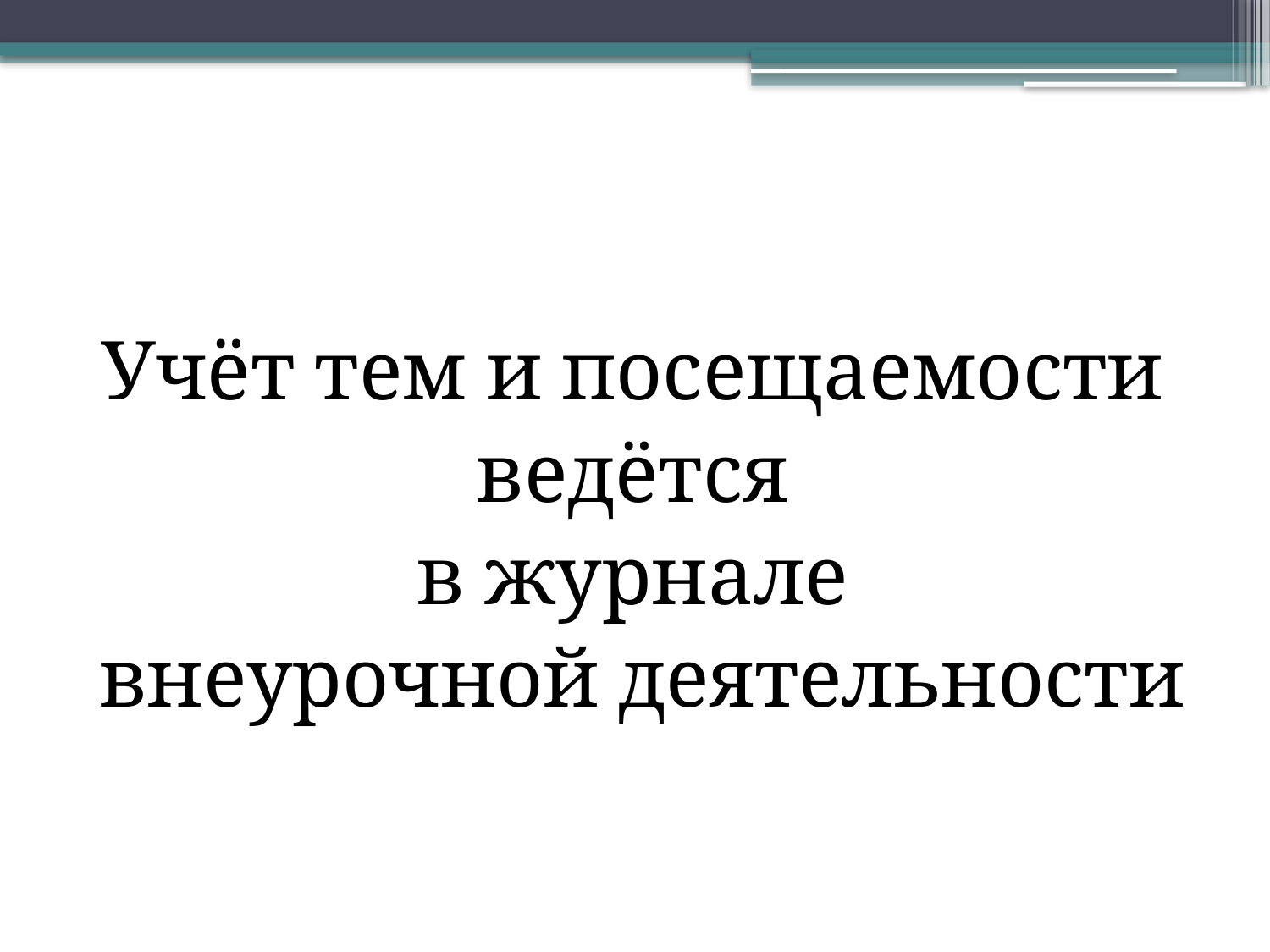

#
Учёт тем и посещаемости
ведётся
в журнале
внеурочной деятельности